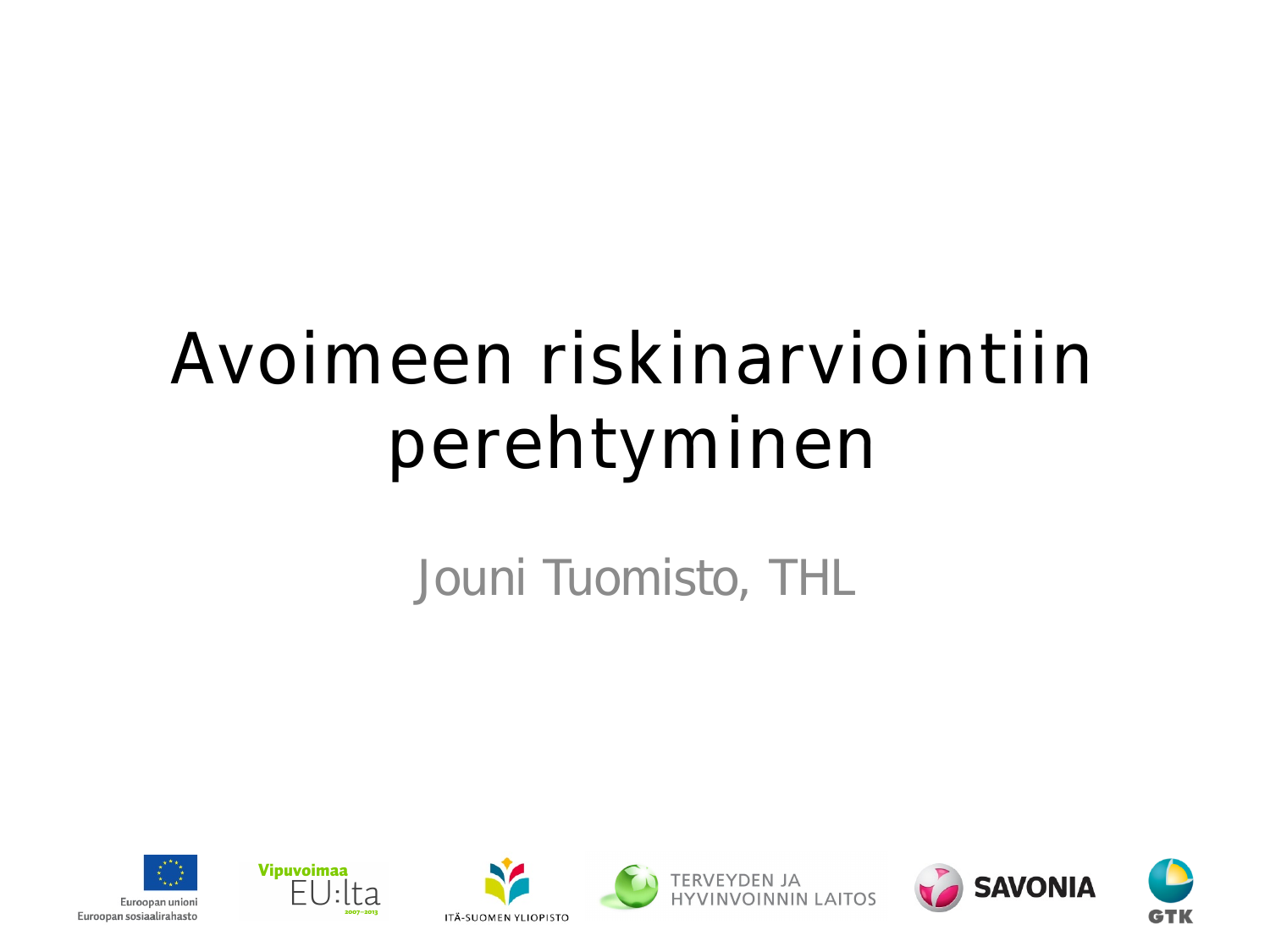

# Avoimeen riskinarviointiin perehtyminen
Jouni Tuomisto, THL